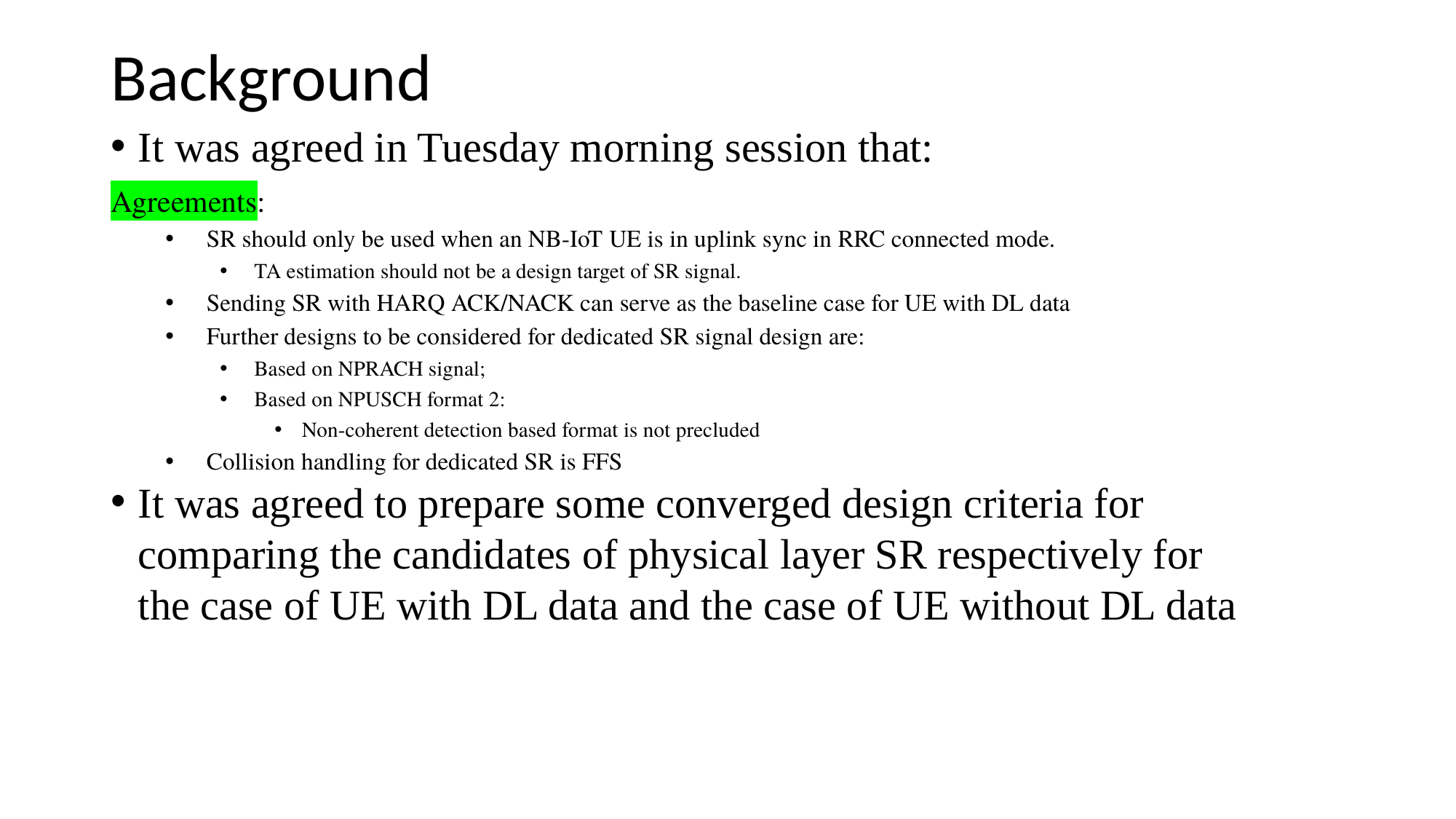

# Background
It was agreed in Tuesday morning session that:
Agreements:
SR should only be used when an NB-IoT UE is in uplink sync in RRC connected mode.
TA estimation should not be a design target of SR signal.
Sending SR with HARQ ACK/NACK can serve as the baseline case for UE with DL data
Further designs to be considered for dedicated SR signal design are:
Based on NPRACH signal;
Based on NPUSCH format 2:
Non-coherent detection based format is not precluded
Collision handling for dedicated SR is FFS
It was agreed to prepare some converged design criteria for comparing the candidates of physical layer SR respectively for the case of UE with DL data and the case of UE without DL data